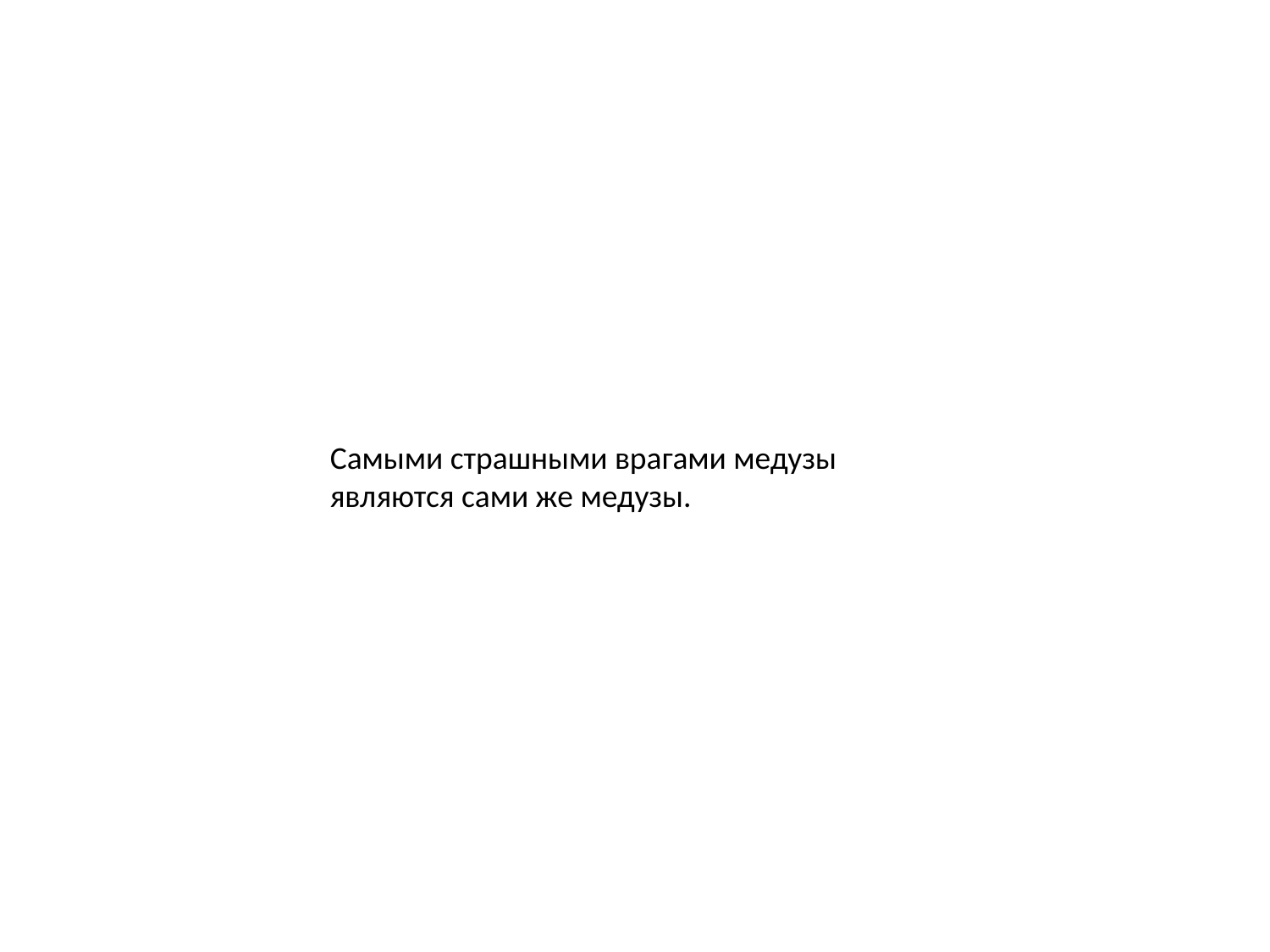

Самыми страшными врагами медузы являются сами же медузы.